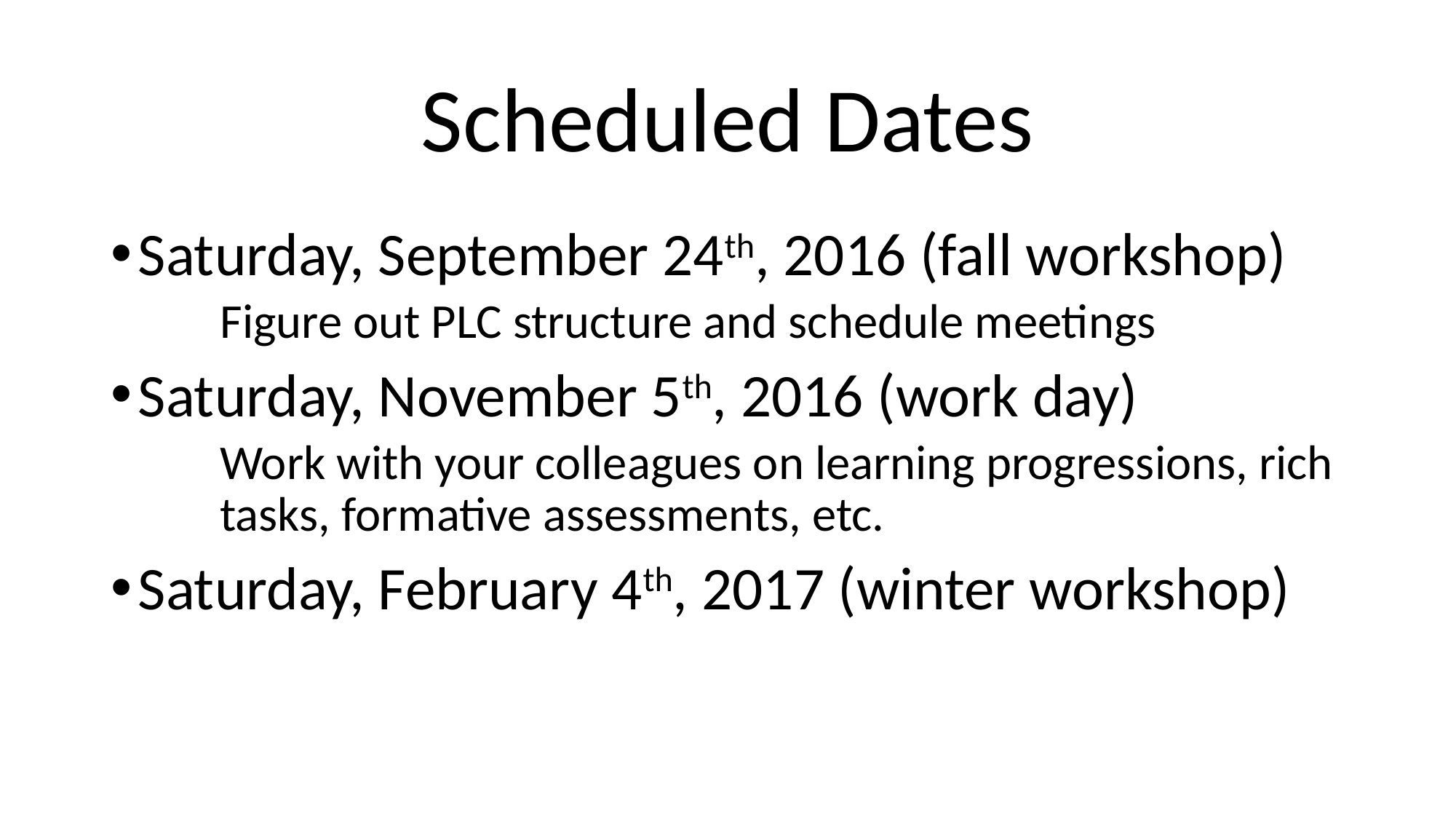

# Scheduled Dates
Saturday, September 24th, 2016 (fall workshop)
Figure out PLC structure and schedule meetings
Saturday, November 5th, 2016 (work day)
Work with your colleagues on learning progressions, rich tasks, formative assessments, etc.
Saturday, February 4th, 2017 (winter workshop)